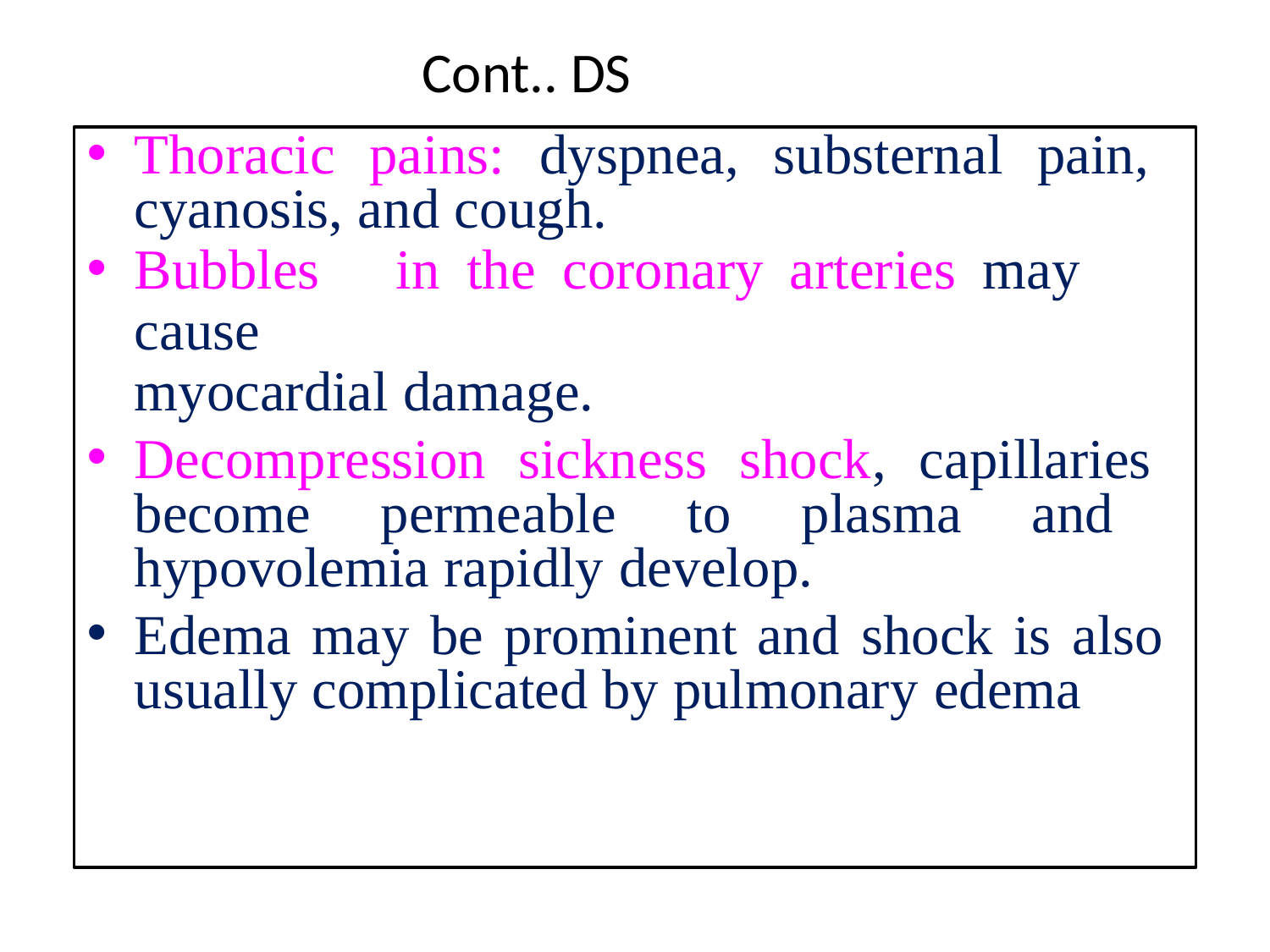

Cont.. DS
Thoracic pains: dyspnea, substernal pain,  cyanosis, and cough.
Bubbles	in	the	coronary	arteries	may	cause
myocardial damage.
Decompression sickness shock, capillaries  become permeable to plasma and  hypovolemia rapidly develop.
Edema may be prominent and shock is also  usually complicated by pulmonary edema